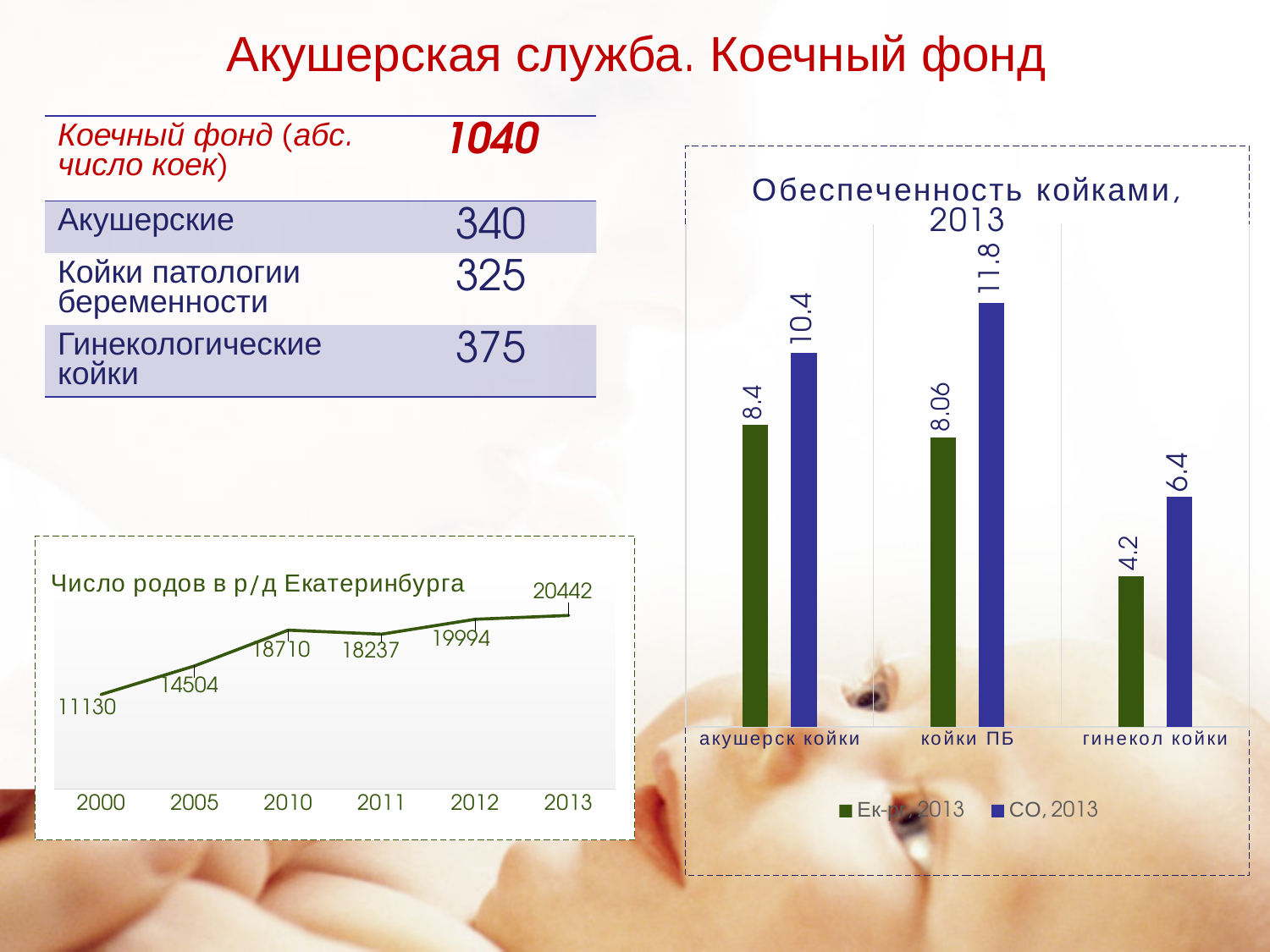

# Акушерская служба. Коечный фонд
| Коечный фонд (абс. число коек) | 1040 |
| --- | --- |
| Акушерские | 340 |
| Койки патологии беременности | 325 |
| Гинекологические койки | 375 |

### Chart: Обеспеченность койками, 2013

| Category | Ек-рг, 2013 | СО, 2013 |
|---|---|---|
| акушерск койки | 8.4 | 10.4 |
| койки ПБ | 8.06 | 11.8 |
| гинекол койки | 4.2 | 6.4 |

### Chart: Число родов в р/д Екатеринбурга

| Category | Ряд 1 |
|---|---|
| 2000 | 11130.0 |
| 2005 | 14504.0 |
| 2010 | 18710.0 |
| 2011 | 18237.0 |
| 2012 | 19994.0 |
| 2013 | 20442.0 |